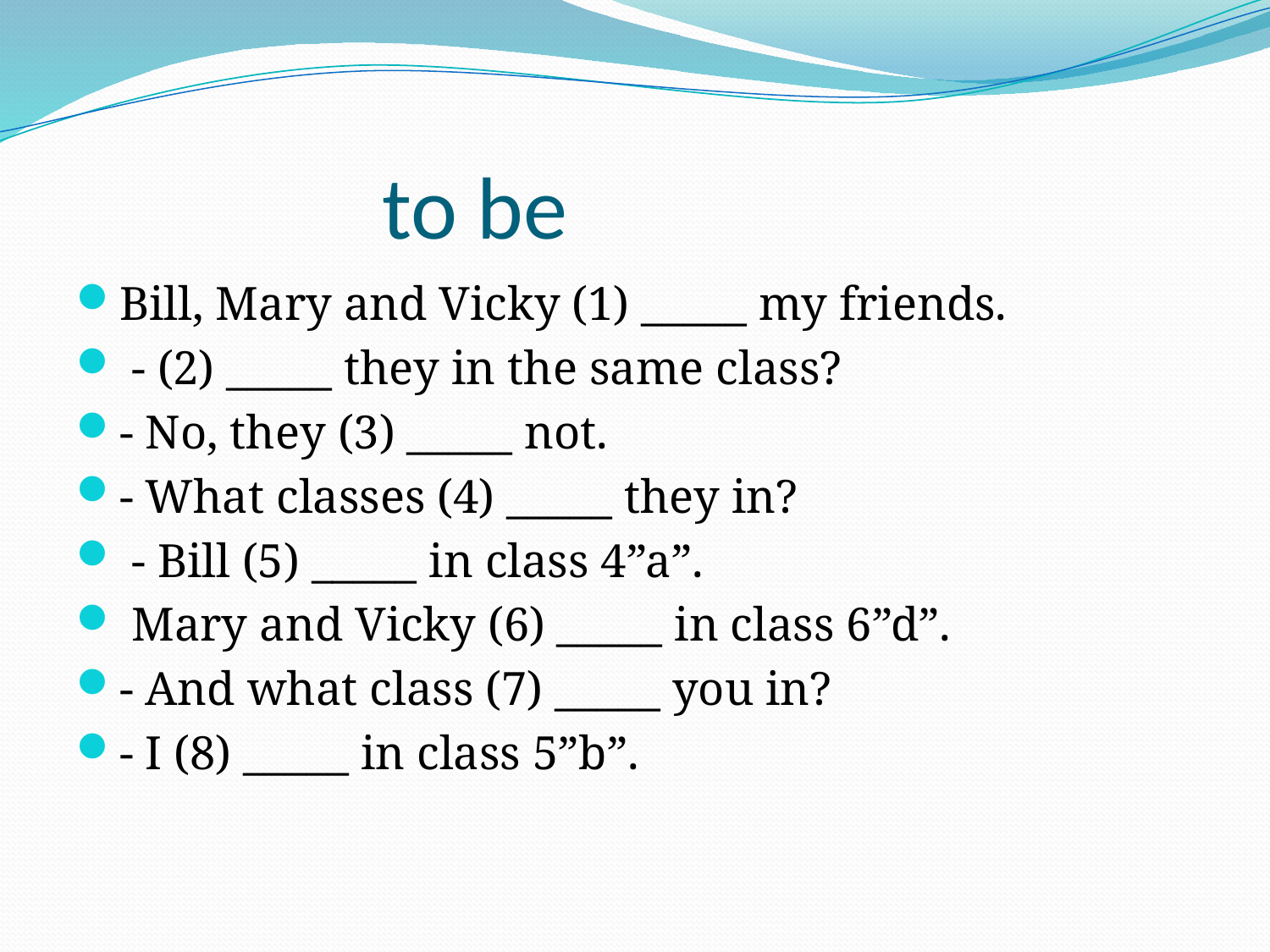

# to be
Bill, Mary and Vicky (1) _____ my friends.
 ‐ (2) _____ they in the same class?
‐ No, they (3) _____ not.
‐ What classes (4) _____ they in?
 ‐ Bill (5) _____ in class 4”a”.
 Mary and Vicky (6) _____ in class 6”d”.
‐ And what class (7) _____ you in?
‐ I (8) _____ in class 5”b”.